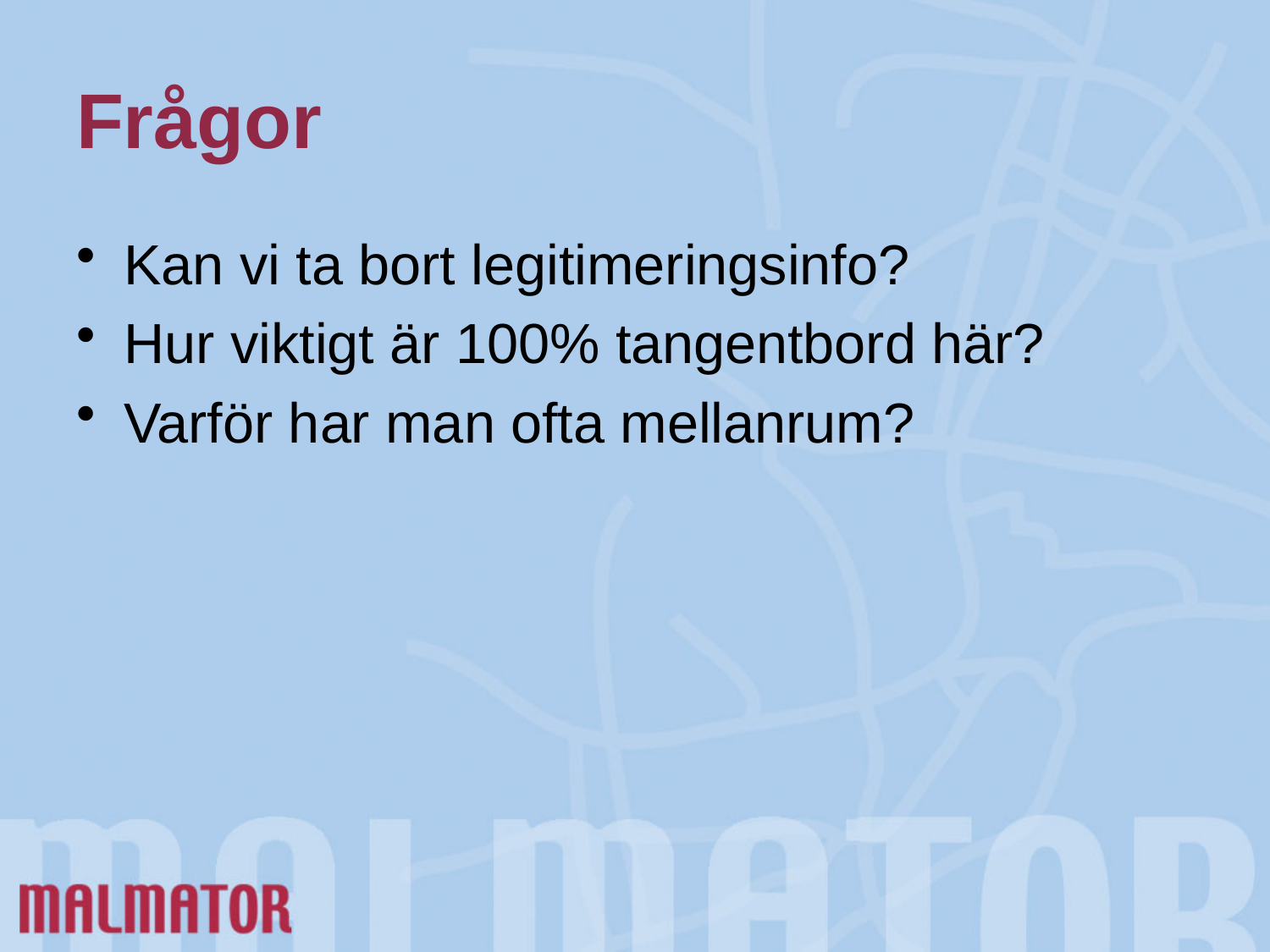

# Frågor
Kan vi ta bort legitimeringsinfo?
Hur viktigt är 100% tangentbord här?
Varför har man ofta mellanrum?